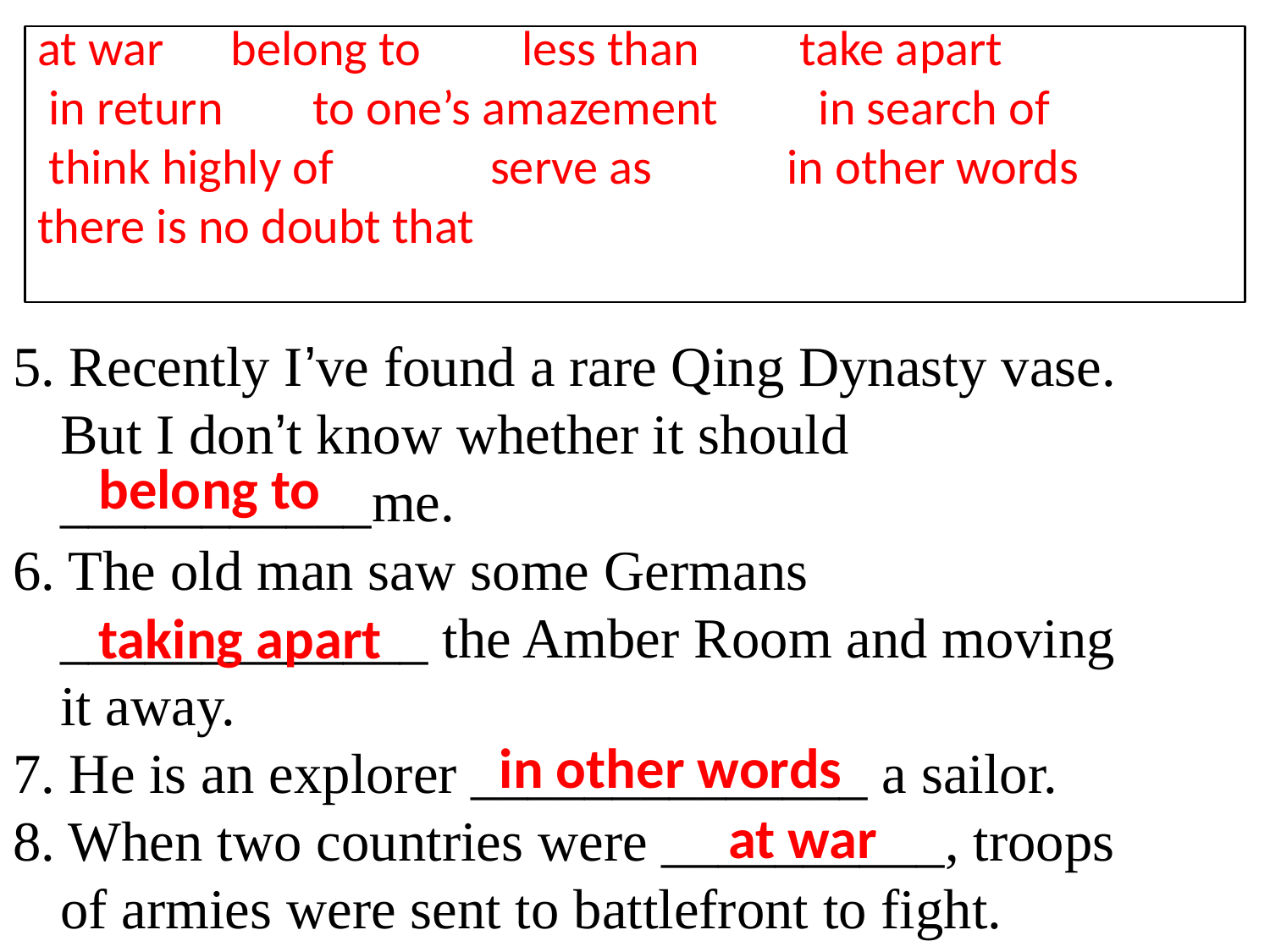

# at war      belong to         less than         take apart
 in return        to one’s amazement         in search of
 think highly of              serve as            in other words
there is no doubt that

5. Recently I’ve found a rare Qing Dynasty vase. But I don’t know whether it should ___________me.
6. The old man saw some Germans _____________ the Amber Room and moving it away.
7. He is an explorer ______________ a sailor.
8. When two countries were __________, troops of armies were sent to battlefront to fight.

belong to
taking apart
in other words
at war